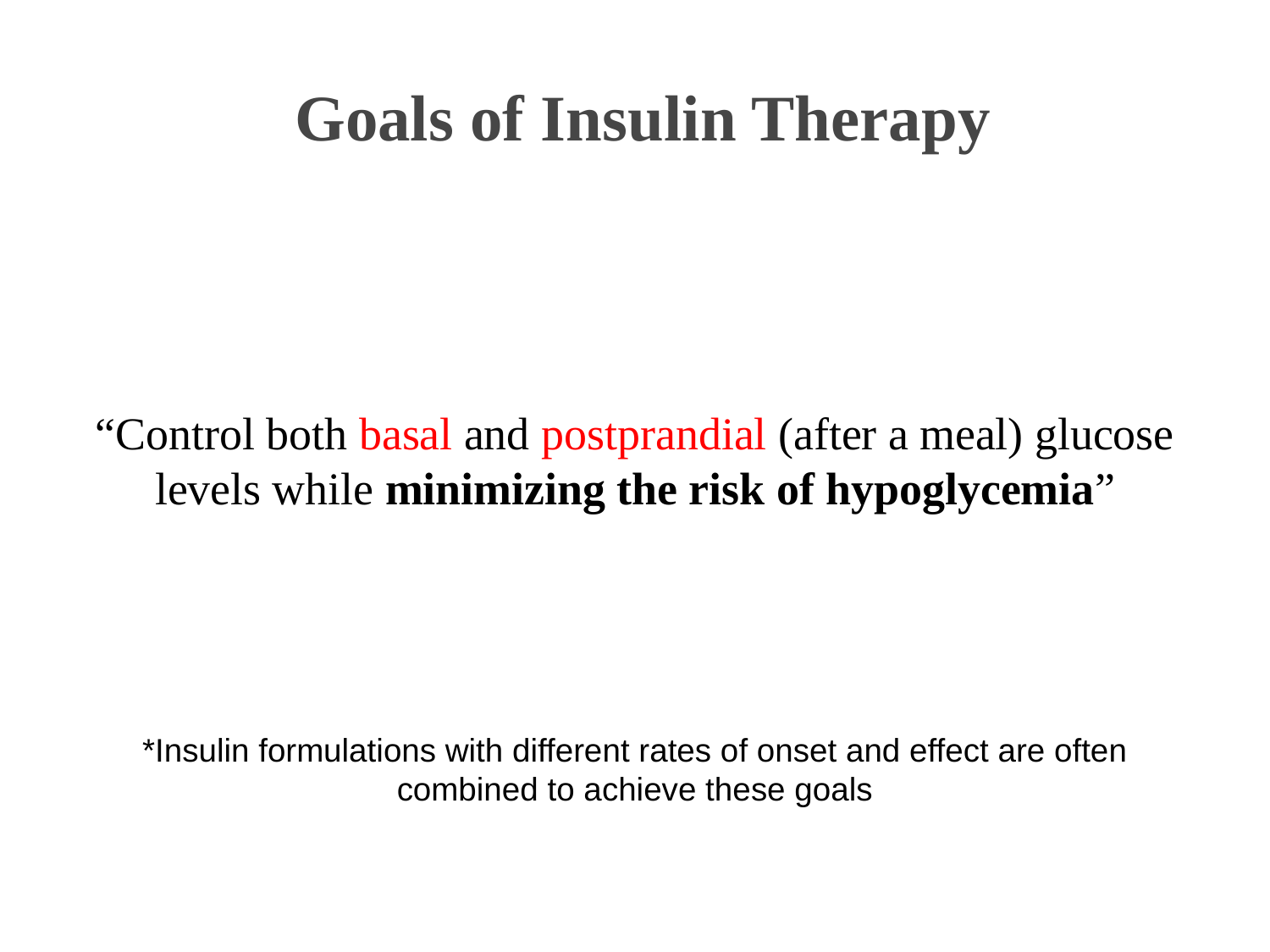

# Goals of Insulin Therapy

“Control both basal and postprandial (after a meal) glucose levels while minimizing the risk of hypoglycemia”

*Insulin formulations with different rates of onset and effect are often combined to achieve these goals